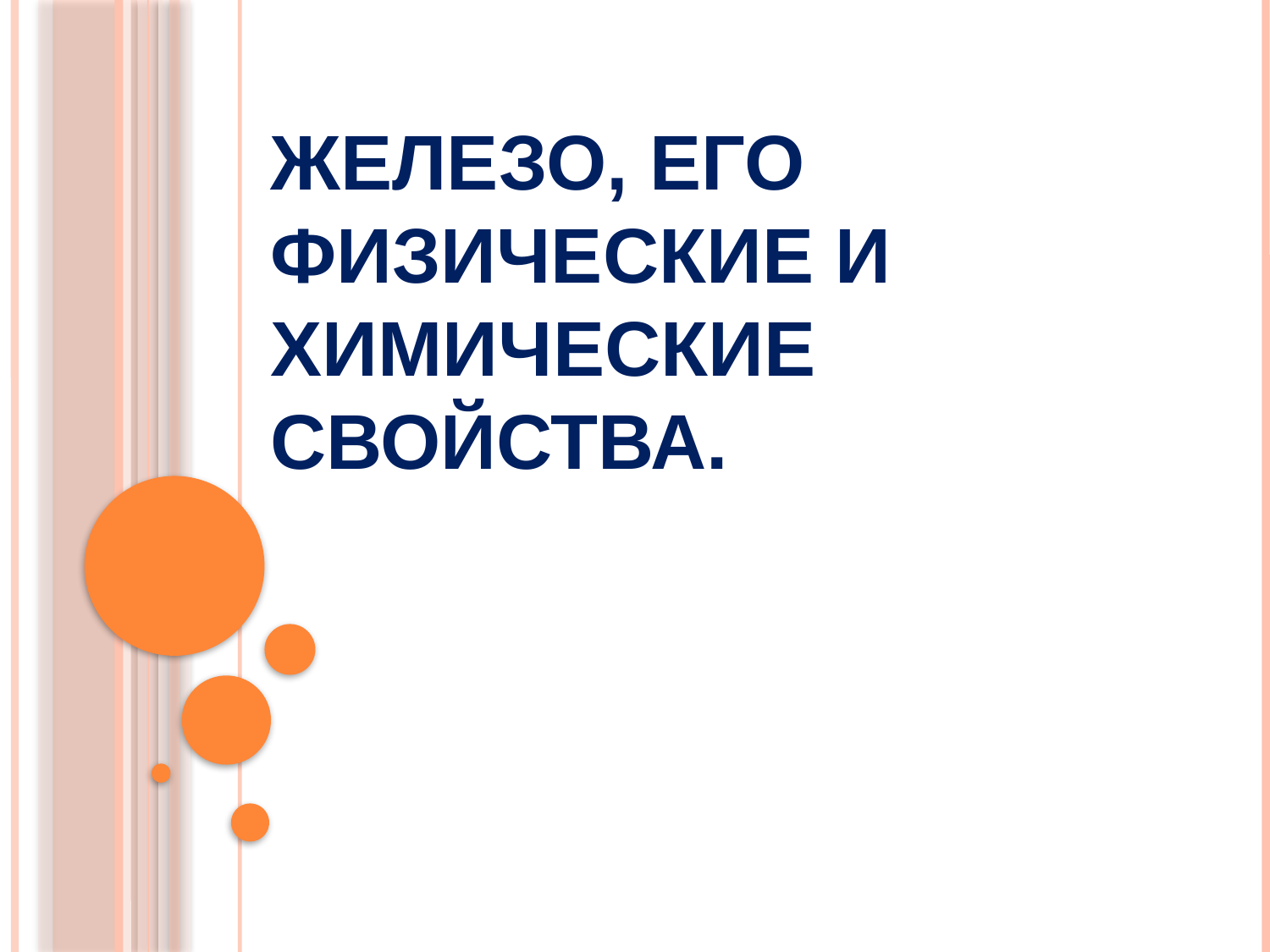

# Железо, его физические и химические свойства.